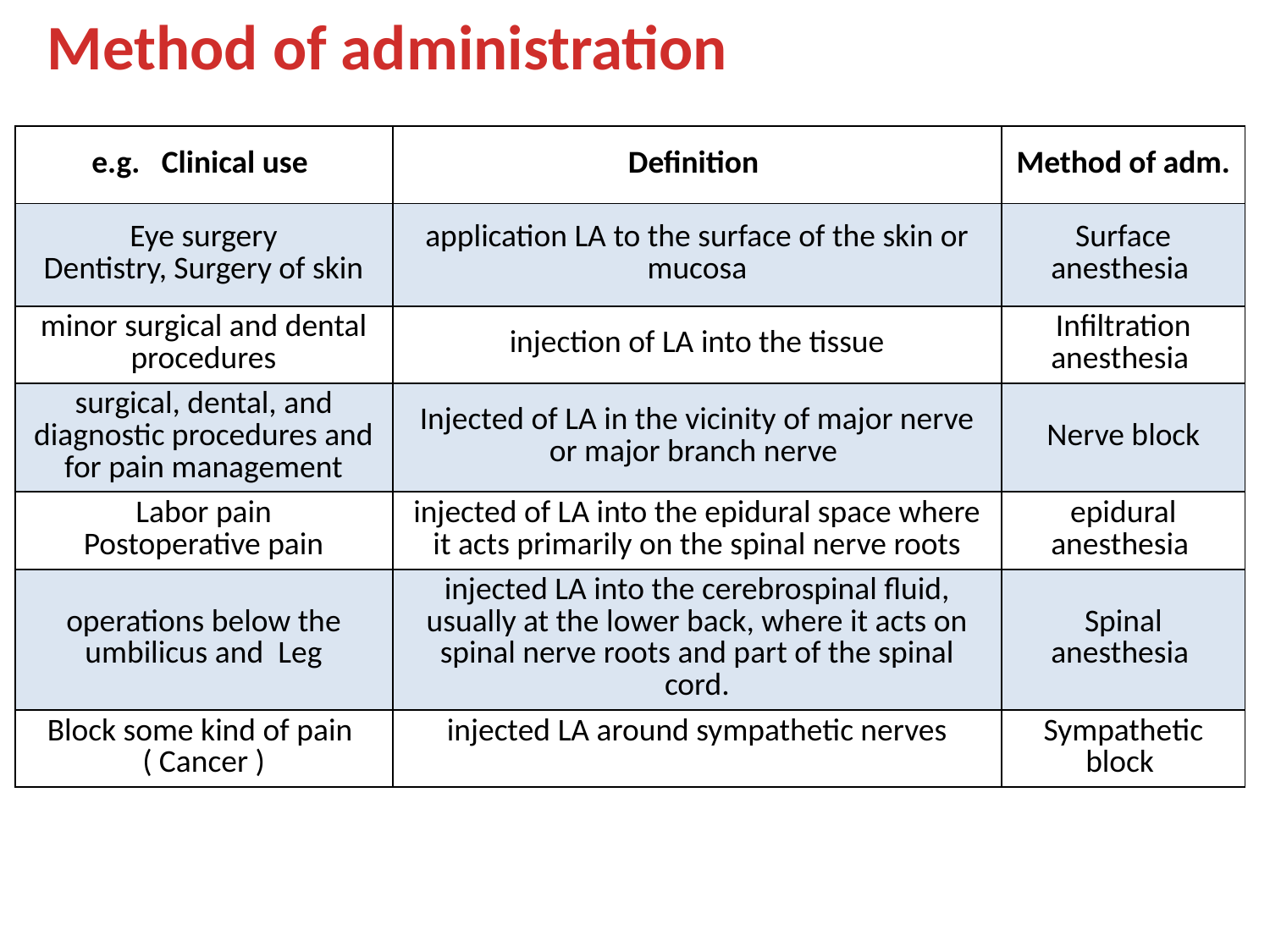

Method of administration
| e.g. Clinical use | Definition | Method of adm. |
| --- | --- | --- |
| Eye surgery Dentistry, Surgery of skin | application LA to the surface of the skin or mucosa | Surface anesthesia |
| minor surgical and dental procedures | injection of LA into the tissue | Infiltration anesthesia |
| surgical, dental, and diagnostic procedures and for pain management | Injected of LA in the vicinity of major nerve or major branch nerve | Nerve block |
| Labor pain Postoperative pain | injected of LA into the epidural space where it acts primarily on the spinal nerve roots | epidural anesthesia |
| operations below the umbilicus and Leg | injected LA into the cerebrospinal fluid, usually at the lower back, where it acts on spinal nerve roots and part of the spinal cord. | Spinal anesthesia |
| Block some kind of pain ( Cancer ) | injected LA around sympathetic nerves | Sympathetic block |